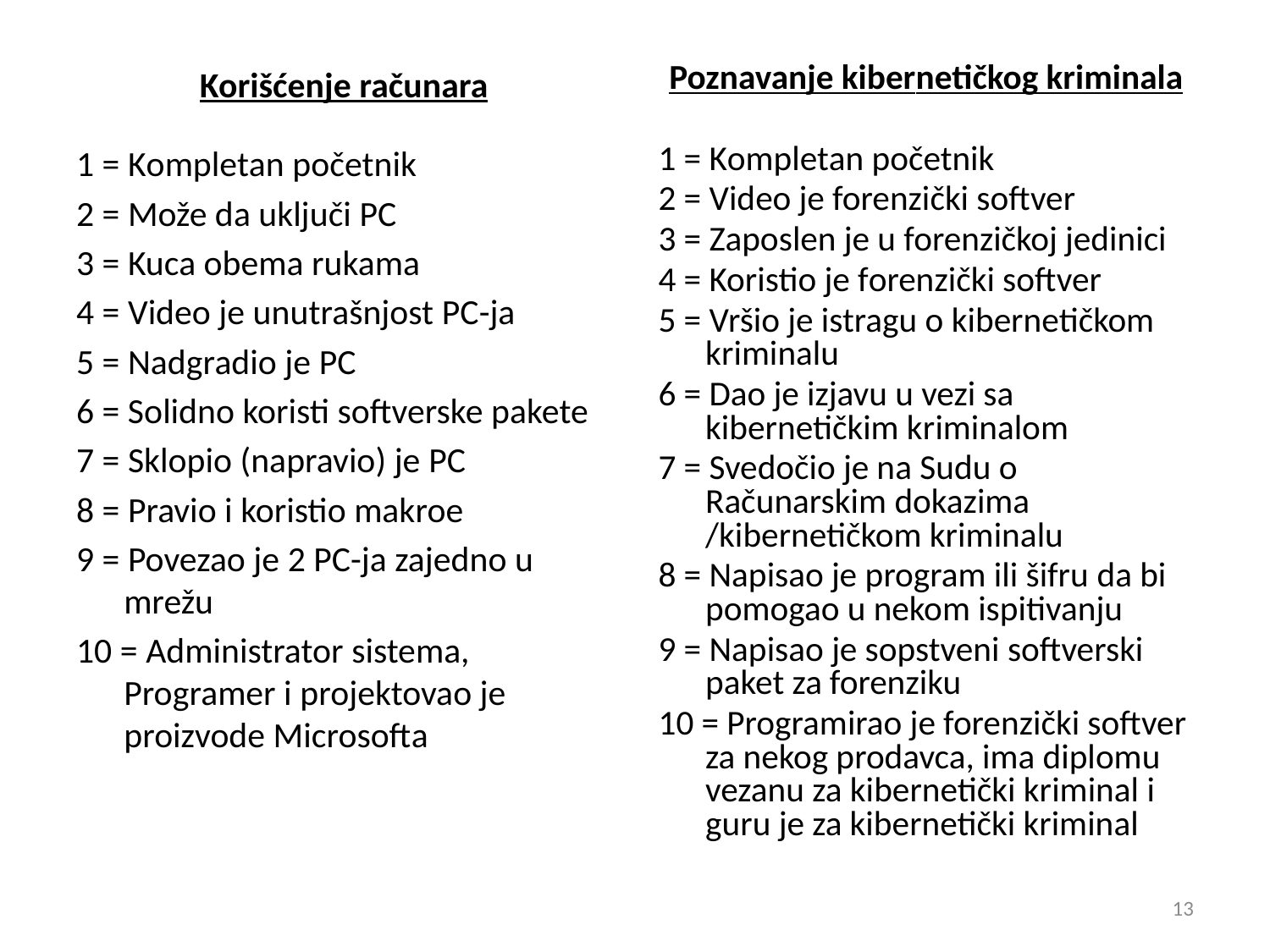

Korišćenje računara

1 = Kompletan početnik
2 = Može da uključi PC
3 = Kuca obema rukama
4 = Video je unutrašnjost PC-ja
5 = Nadgradio je PC
6 = Solidno koristi softverske pakete
7 = Sklopio (napravio) je PC
8 = Pravio i koristio makroe
9 = Povezao je 2 PC-ja zajedno u mrežu
10 = Administrator sistema, Programer i projektovao je proizvode Microsofta

Poznavanje kibernetičkog kriminala

1 = Kompletan početnik
2 = Video je forenzički softver
3 = Zaposlen je u forenzičkoj jedinici
4 = Koristio je forenzički softver
5 = Vršio je istragu o kibernetičkom kriminalu
6 = Dao je izjavu u vezi sa kibernetičkim kriminalom
7 = Svedočio je na Sudu o Računarskim dokazima /kibernetičkom kriminalu
8 = Napisao je program ili šifru da bi pomogao u nekom ispitivanju
9 = Napisao je sopstveni softverski paket za forenziku
10 = Programirao je forenzički softver za nekog prodavca, ima diplomu vezanu za kibernetički kriminal i guru je za kibernetički kriminal

13